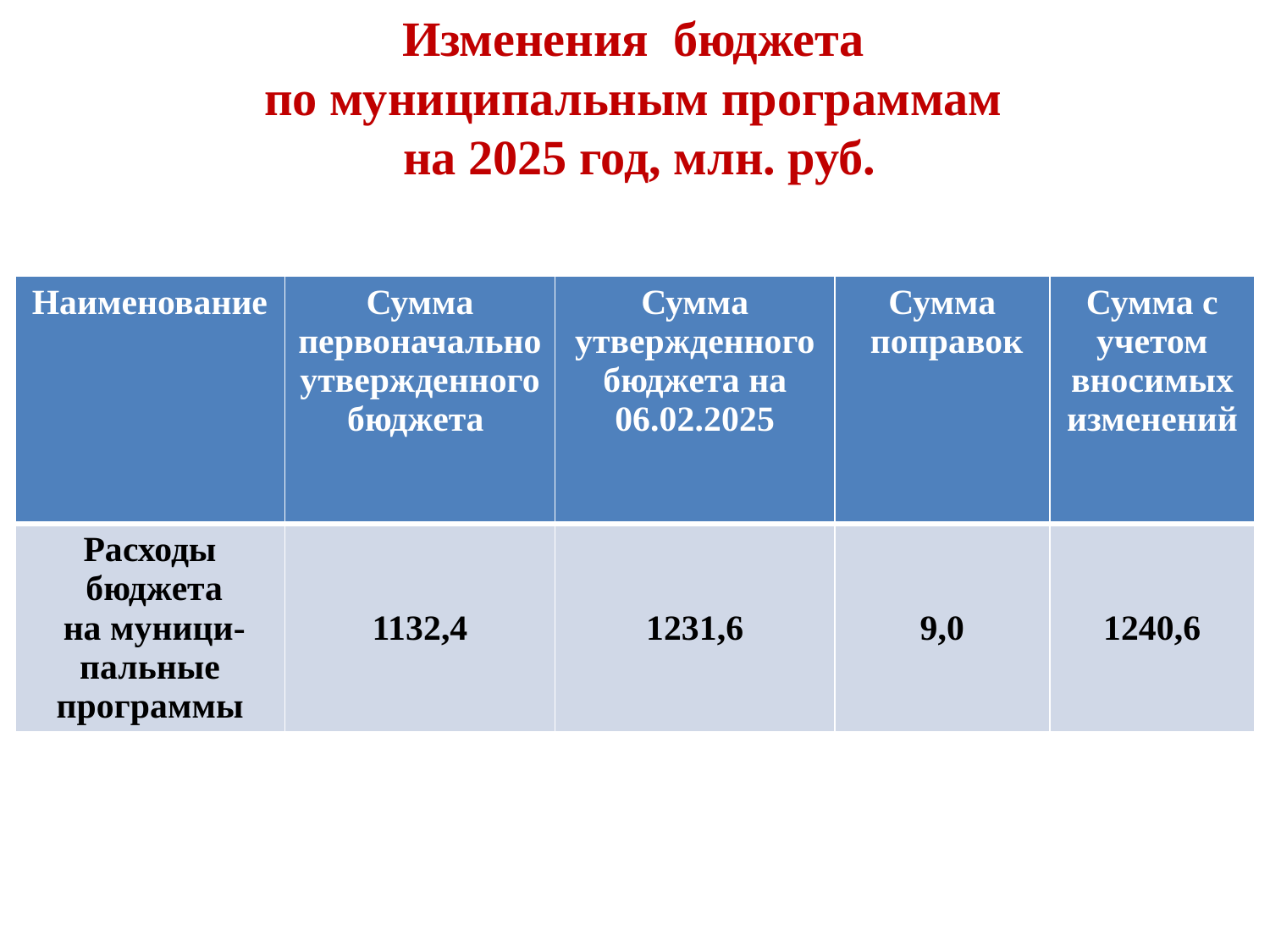

# Изменения  бюджета по муниципальным программам на 2025 год, млн. руб.
| Наименование | Сумма первоначально утвержденного бюджета | Сумма утвержденного бюджета на 06.02.2025 | Сумма поправок | Сумма с учетом вносимых изменений |
| --- | --- | --- | --- | --- |
| Расходы бюджета на муници-пальные программы | 1132,4 | 1231,6 | 9,0 | 1240,6 |